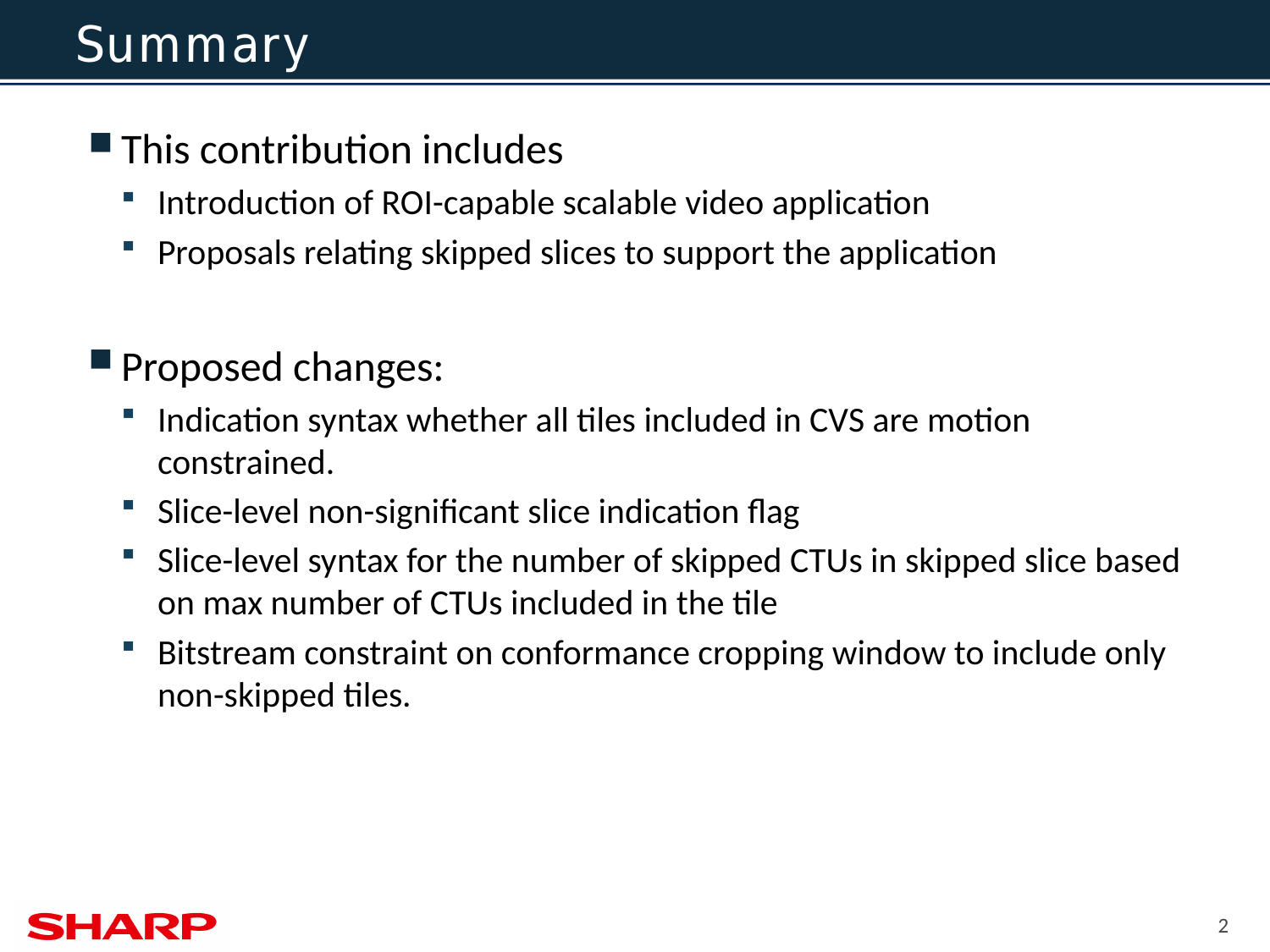

# Summary
This contribution includes
Introduction of ROI-capable scalable video application
Proposals relating skipped slices to support the application

Proposed changes:
Indication syntax whether all tiles included in CVS are motion constrained.
Slice-level non-significant slice indication flag
Slice-level syntax for the number of skipped CTUs in skipped slice based on max number of CTUs included in the tile
Bitstream constraint on conformance cropping window to include only non-skipped tiles.

2